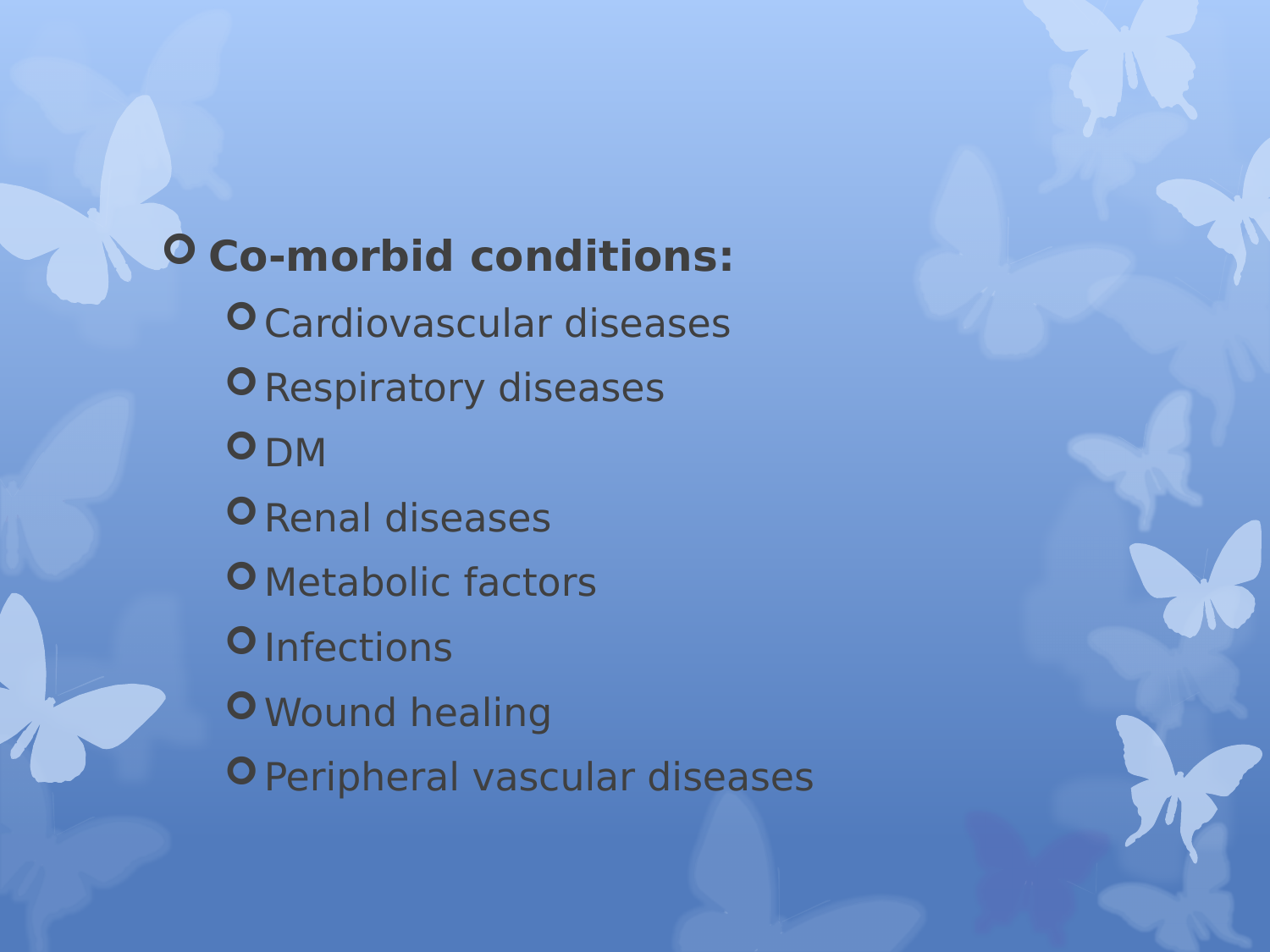

#
Co-morbid conditions:
Cardiovascular diseases
Respiratory diseases
DM
Renal diseases
Metabolic factors
Infections
Wound healing
Peripheral vascular diseases